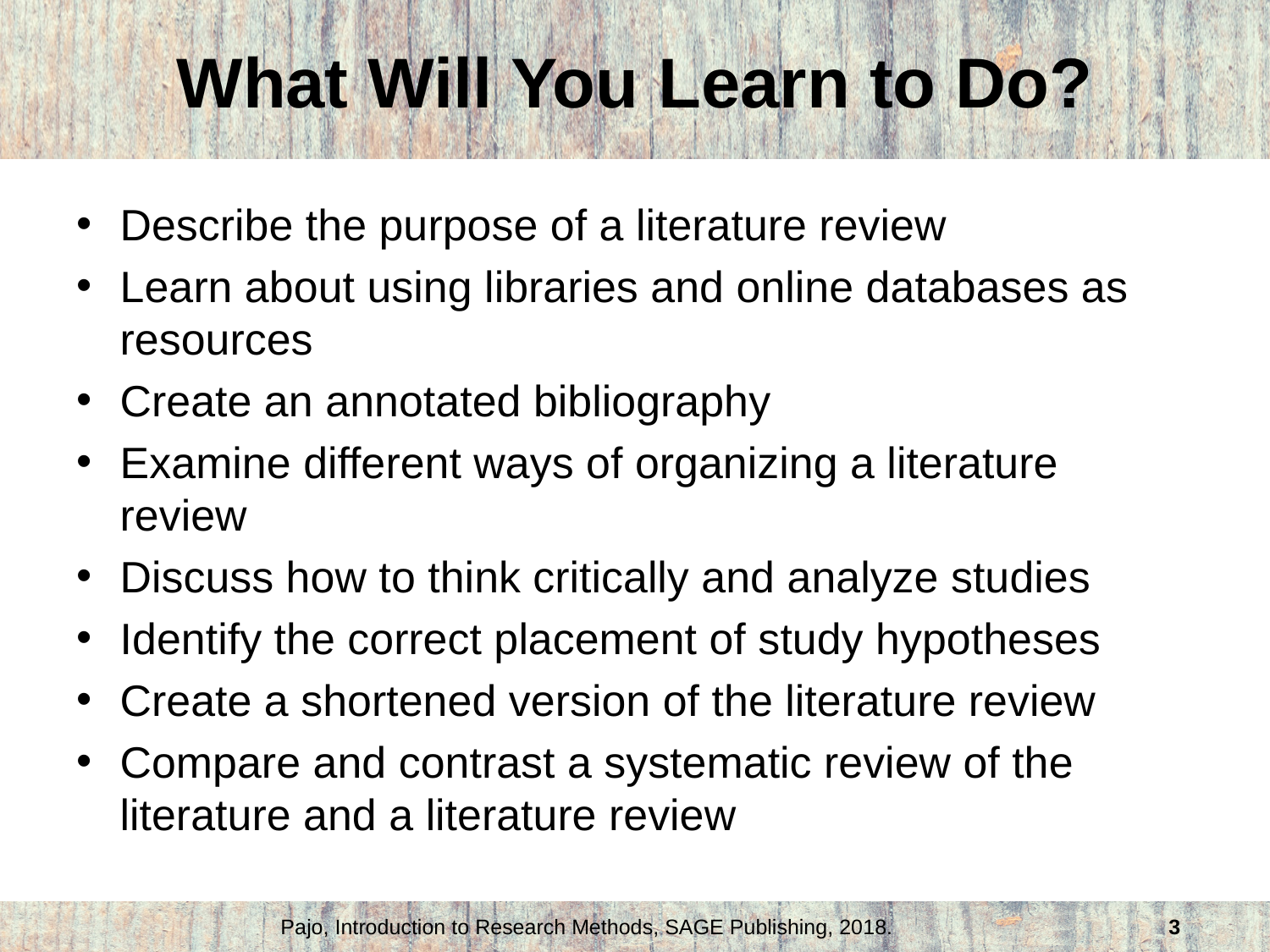

# What Will You Learn to Do?
Describe the purpose of a literature review
Learn about using libraries and online databases as resources
Create an annotated bibliography
Examine different ways of organizing a literature review
Discuss how to think critically and analyze studies
Identify the correct placement of study hypotheses
Create a shortened version of the literature review
Compare and contrast a systematic review of the literature and a literature review

Pajo, Introduction to Research Methods, SAGE Publishing, 2018.
3